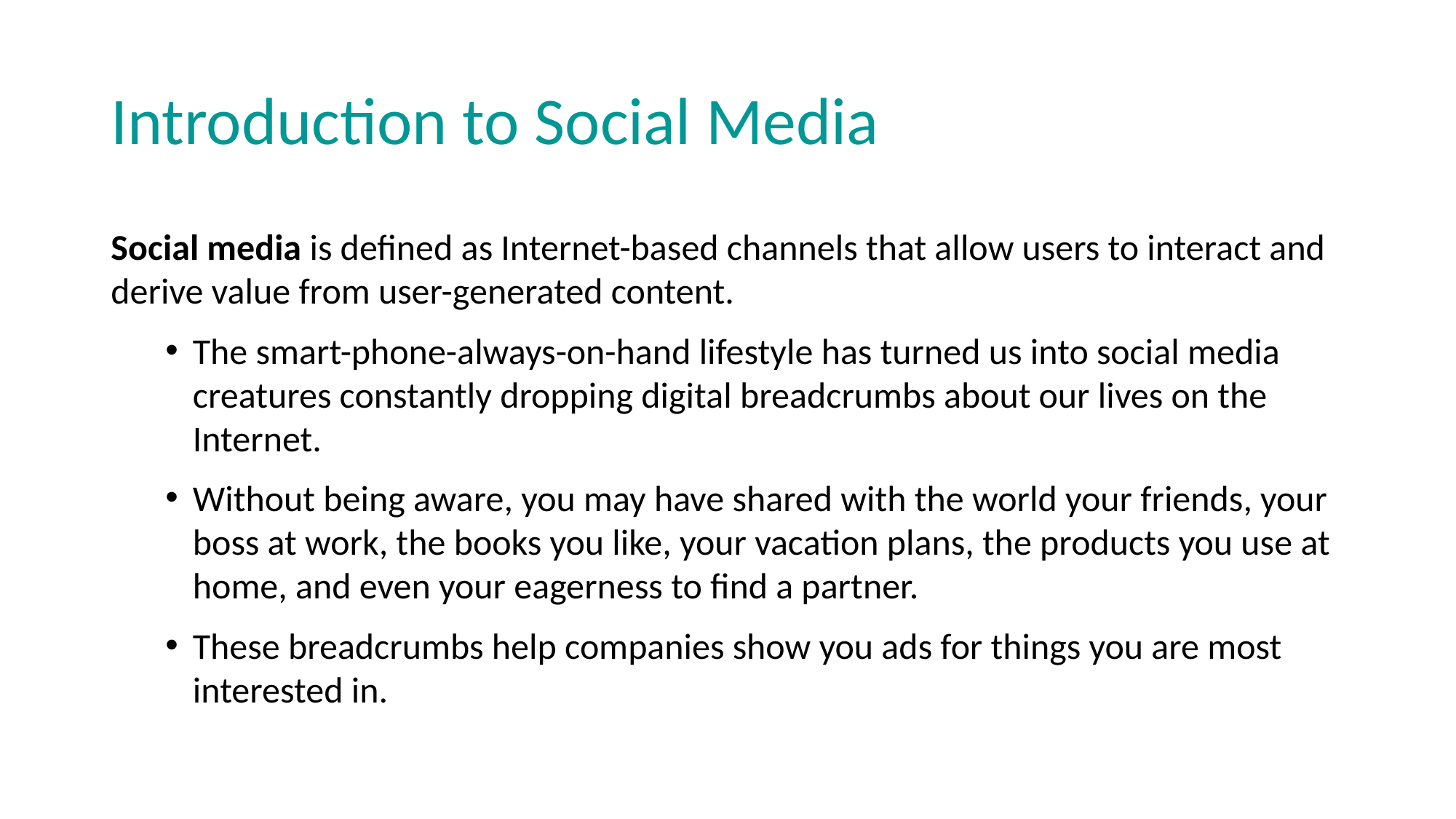

# Introduction to Social Media
Social media is defined as Internet-based channels that allow users to interact and derive value from user-generated content.
The smart-phone-always-on-hand lifestyle has turned us into social media creatures constantly dropping digital breadcrumbs about our lives on the Internet.
Without being aware, you may have shared with the world your friends, your boss at work, the books you like, your vacation plans, the products you use at home, and even your eagerness to find a partner.
These breadcrumbs help companies show you ads for things you are most interested in.